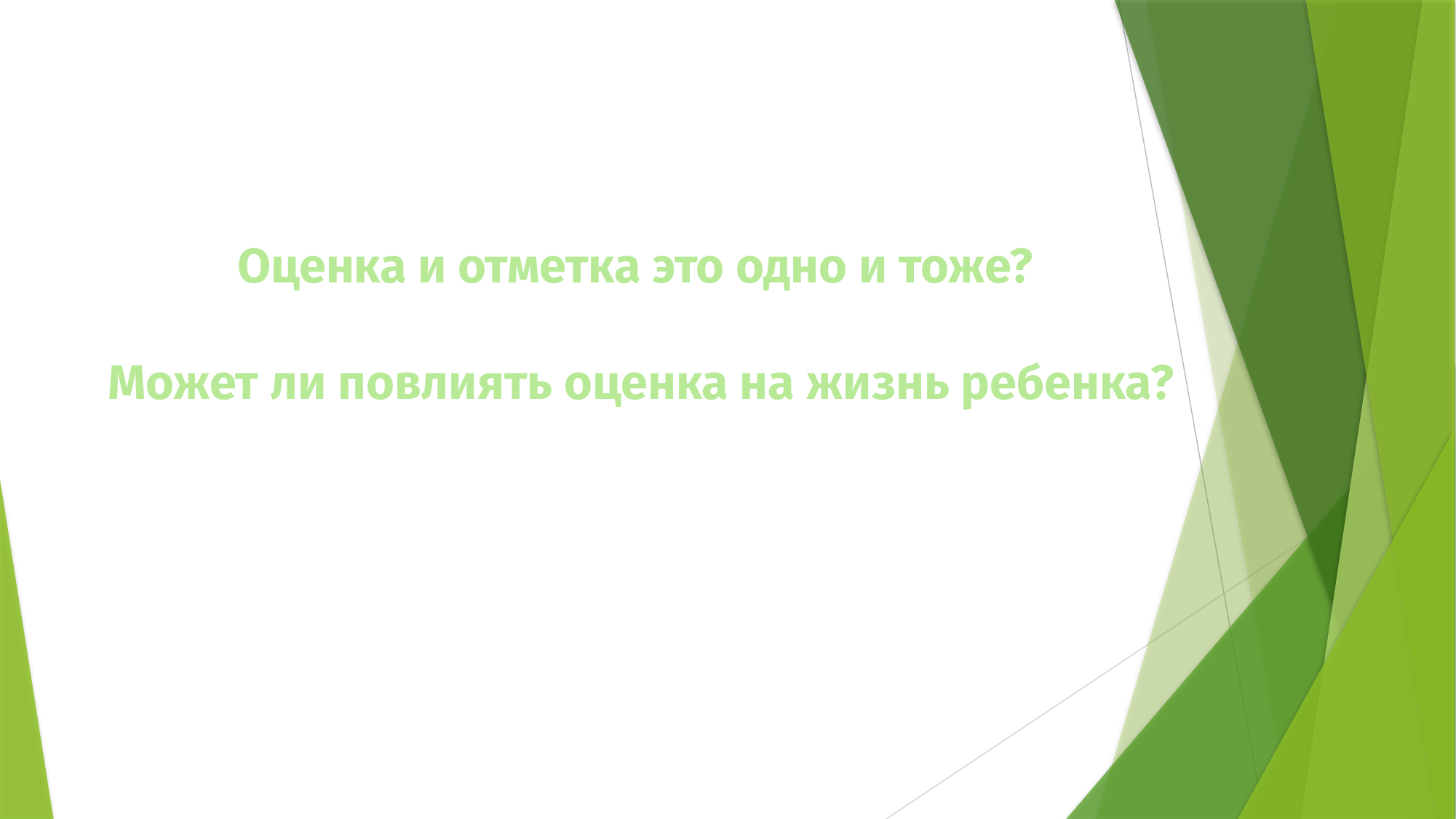

Оценка и отметка это одно и тоже?

Может ли повлиять оценка на жизнь ребенка?